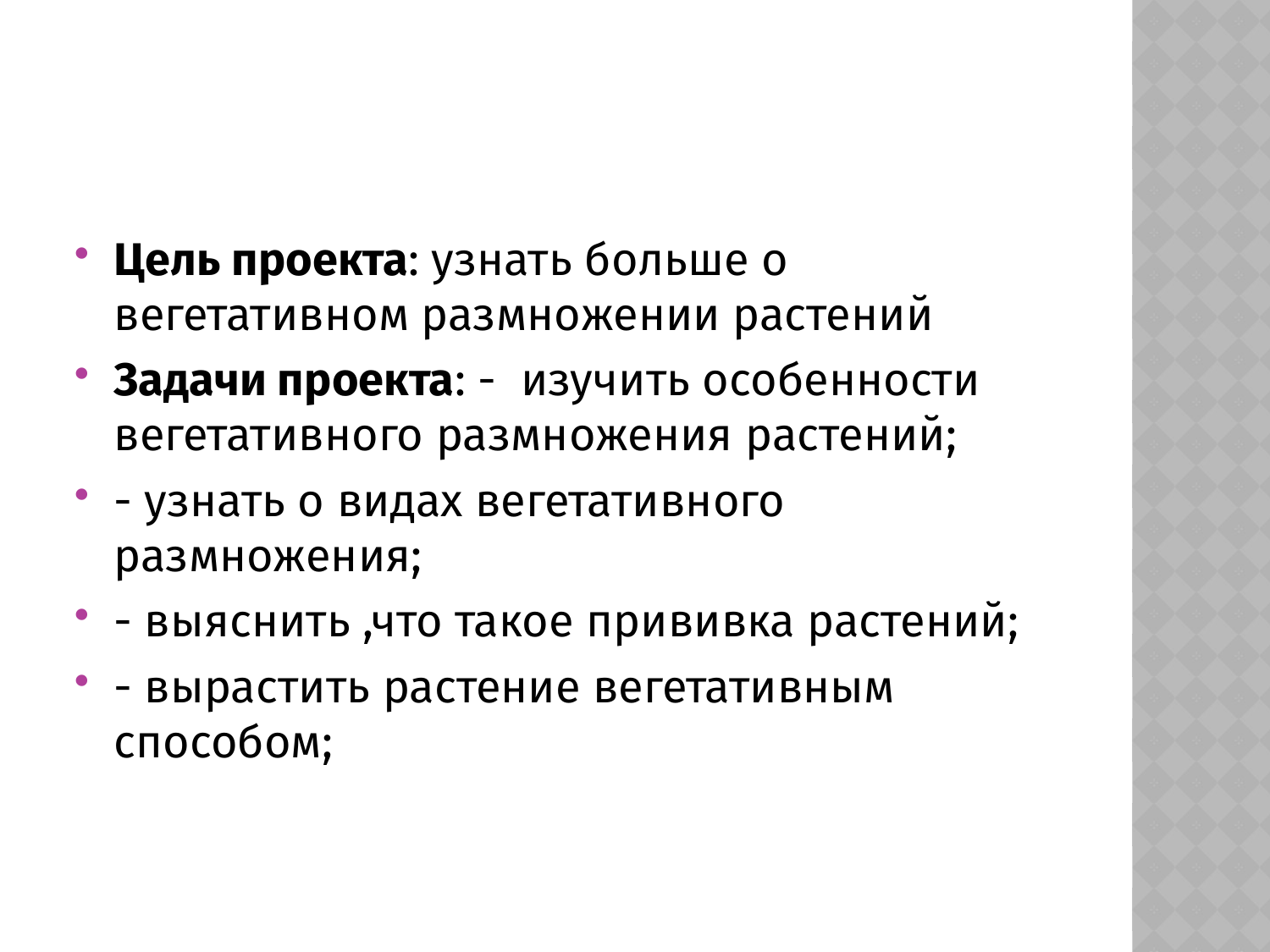

#
Цель проекта: узнать больше о вегетативном размножении растений
Задачи проекта: -  изучить особенности вегетативного размножения растений;
- узнать о видах вегетативного размножения;
- выяснить ,что такое прививка растений;
- вырастить растение вегетативным способом;